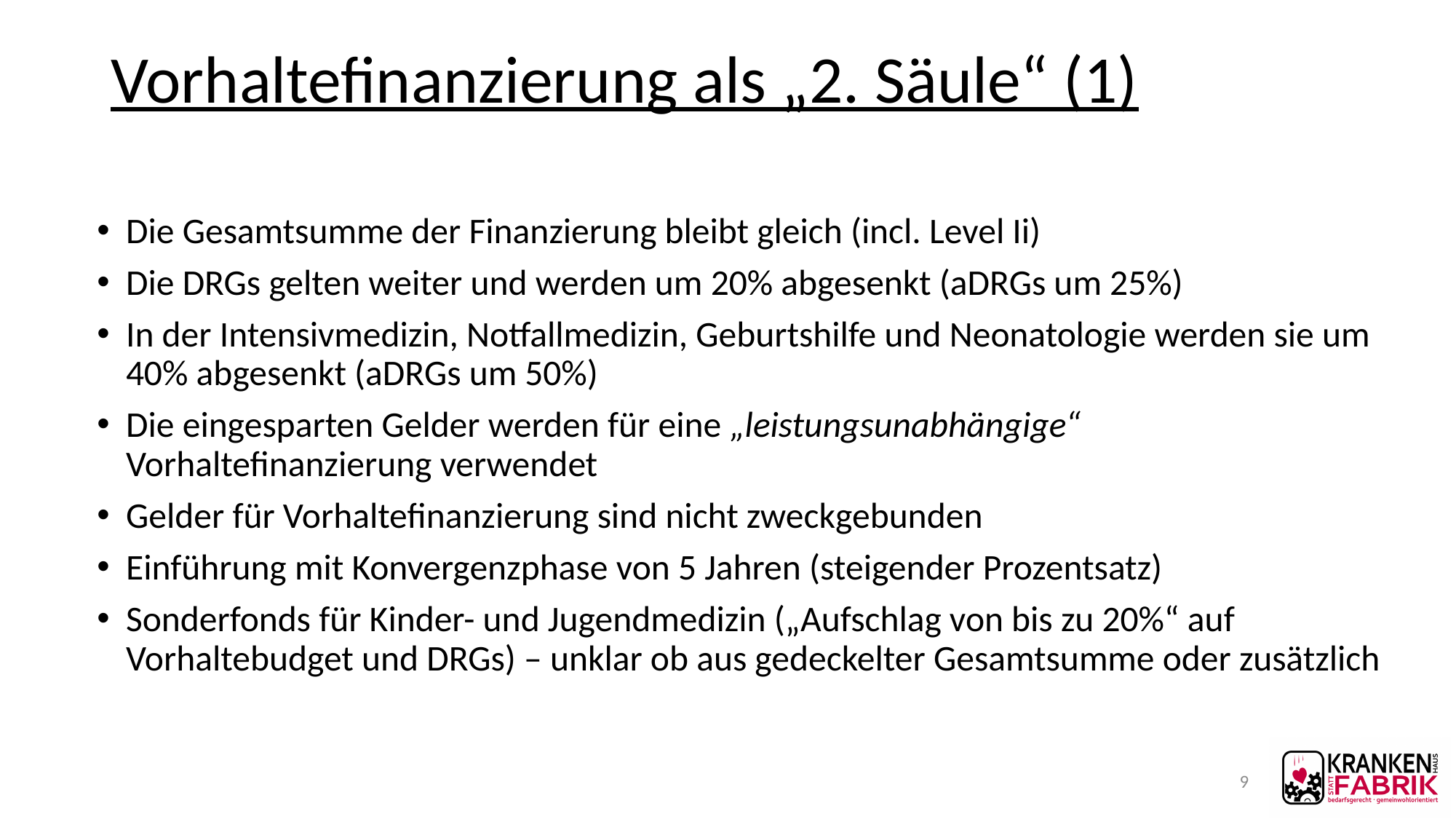

# Vorhaltefinanzierung als „2. Säule“ (1)
Die Gesamtsumme der Finanzierung bleibt gleich (incl. Level Ii)
Die DRGs gelten weiter und werden um 20% abgesenkt (aDRGs um 25%)
In der Intensivmedizin, Notfallmedizin, Geburtshilfe und Neonatologie werden sie um 40% abgesenkt (aDRGs um 50%)
Die eingesparten Gelder werden für eine „leistungsunabhängige“ Vorhaltefinanzierung verwendet
Gelder für Vorhaltefinanzierung sind nicht zweckgebunden
Einführung mit Konvergenzphase von 5 Jahren (steigender Prozentsatz)
Sonderfonds für Kinder- und Jugendmedizin („Aufschlag von bis zu 20%“ auf Vorhaltebudget und DRGs) – unklar ob aus gedeckelter Gesamtsumme oder zusätzlich
9